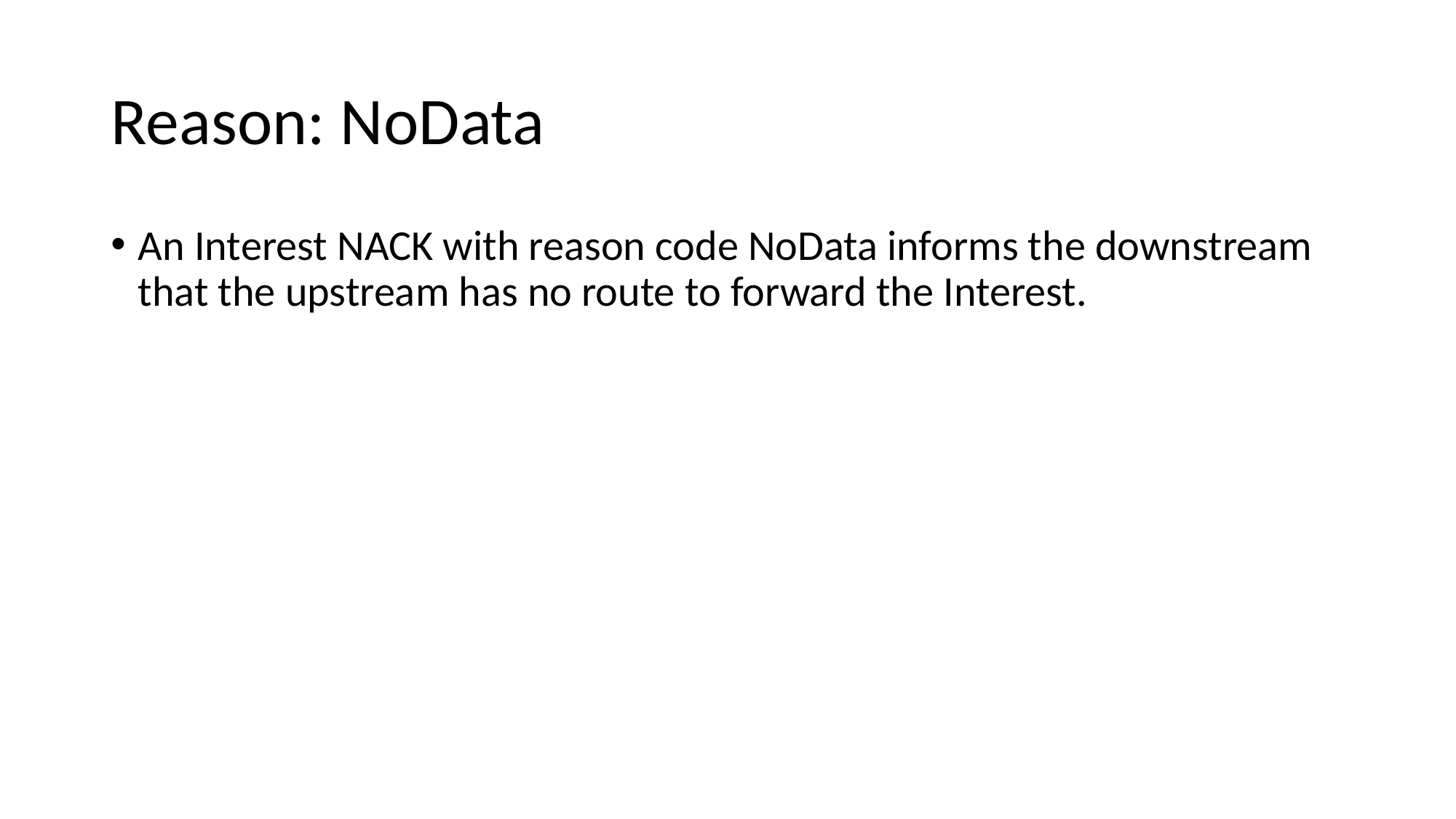

# Reason: NoData
An Interest NACK with reason code NoData informs the downstream that the upstream has no route to forward the Interest.